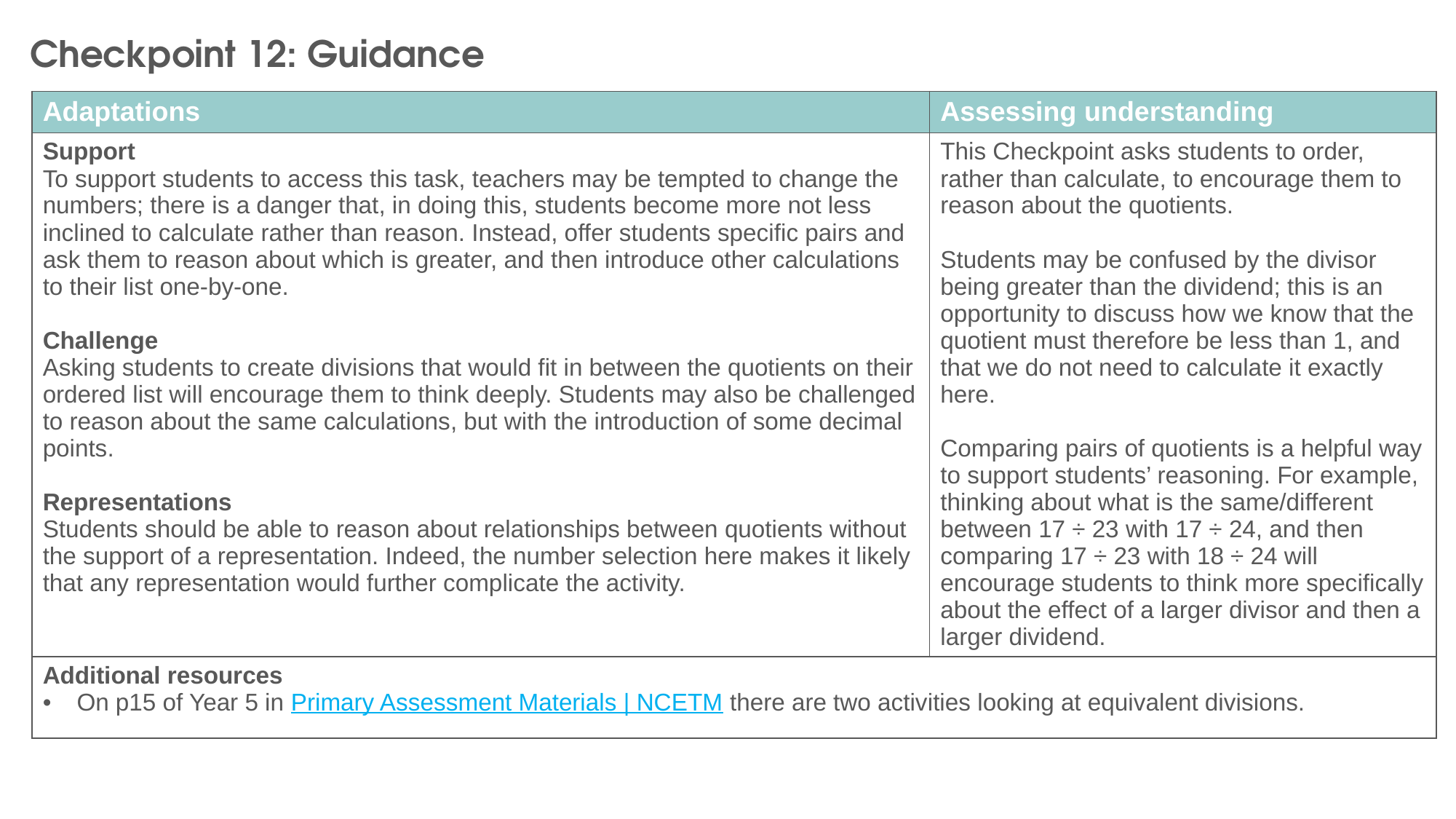

Checkpoint 12: Guidance
| Adaptations | Assessing understanding |
| --- | --- |
| Support To support students to access this task, teachers may be tempted to change the numbers; there is a danger that, in doing this, students become more not less inclined to calculate rather than reason. Instead, offer students specific pairs and ask them to reason about which is greater, and then introduce other calculations to their list one-by-one. Challenge Asking students to create divisions that would fit in between the quotients on their ordered list will encourage them to think deeply. Students may also be challenged to reason about the same calculations, but with the introduction of some decimal points. Representations Students should be able to reason about relationships between quotients without the support of a representation. Indeed, the number selection here makes it likely that any representation would further complicate the activity. | This Checkpoint asks students to order, rather than calculate, to encourage them to reason about the quotients. Students may be confused by the divisor being greater than the dividend; this is an opportunity to discuss how we know that the quotient must therefore be less than 1, and that we do not need to calculate it exactly here. Comparing pairs of quotients is a helpful way to support students’ reasoning. For example, thinking about what is the same/different between 17 ÷ 23 with 17 ÷ 24, and then comparing 17 ÷ 23 with 18 ÷ 24 will encourage students to think more specifically about the effect of a larger divisor and then a larger dividend. |
| Additional resources On p15 of Year 5 in Primary Assessment Materials | NCETM there are two activities looking at equivalent divisions. |  |